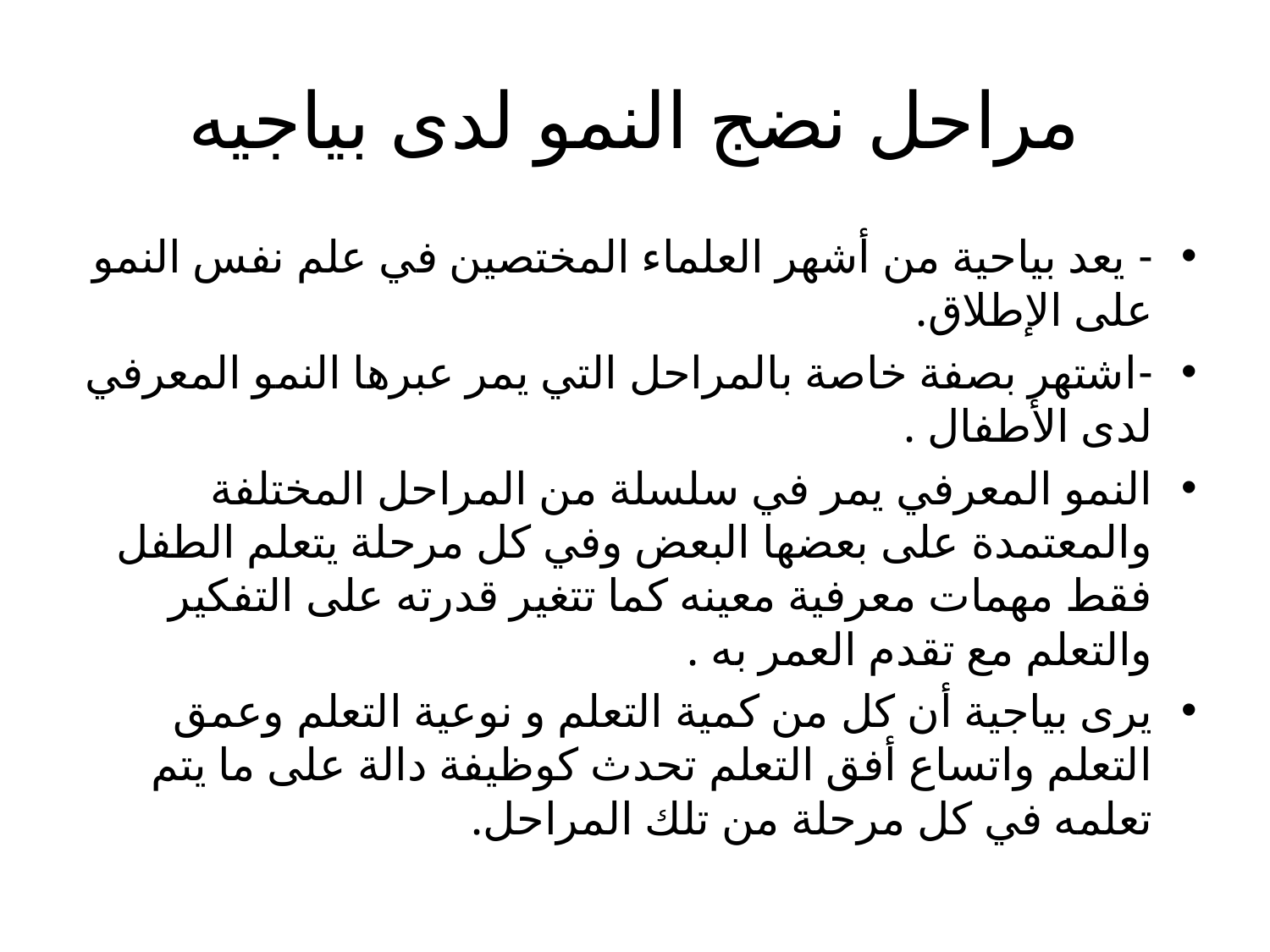

# مراحل نضج النمو لدى بياجيه
- يعد بياحية من أشهر العلماء المختصين في علم نفس النمو على الإطلاق.
-اشتهر بصفة خاصة بالمراحل التي يمر عبرها النمو المعرفي لدى الأطفال .
النمو المعرفي يمر في سلسلة من المراحل المختلفة والمعتمدة على بعضها البعض وفي كل مرحلة يتعلم الطفل فقط مهمات معرفية معينه كما تتغير قدرته على التفكير والتعلم مع تقدم العمر به .
يرى بياجية أن كل من كمية التعلم و نوعية التعلم وعمق التعلم واتساع أفق التعلم تحدث كوظيفة دالة على ما يتم تعلمه في كل مرحلة من تلك المراحل.